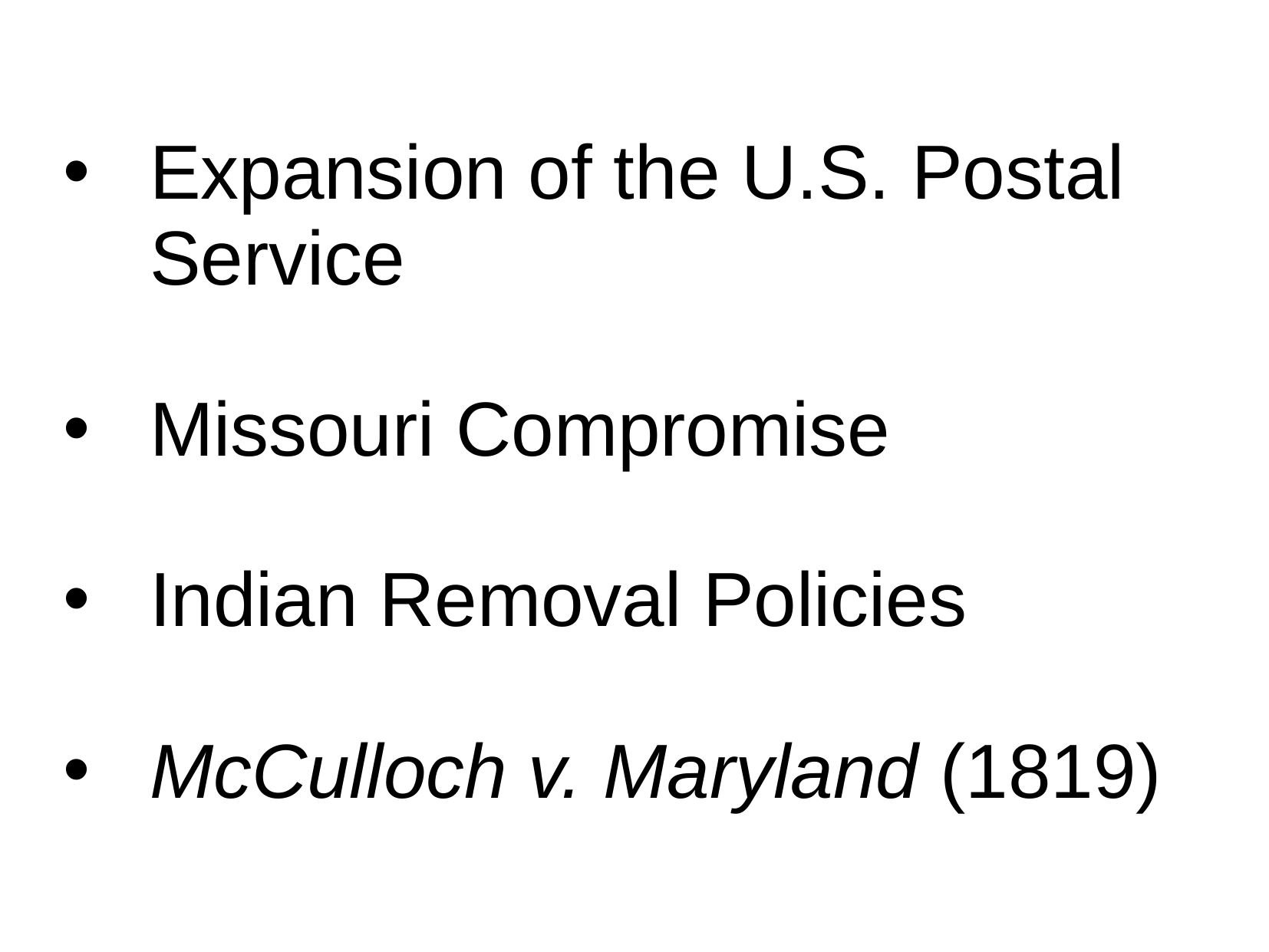

Expansion of the U.S. Postal Service

Missouri Compromise

Indian Removal Policies

McCulloch v. Maryland (1819)